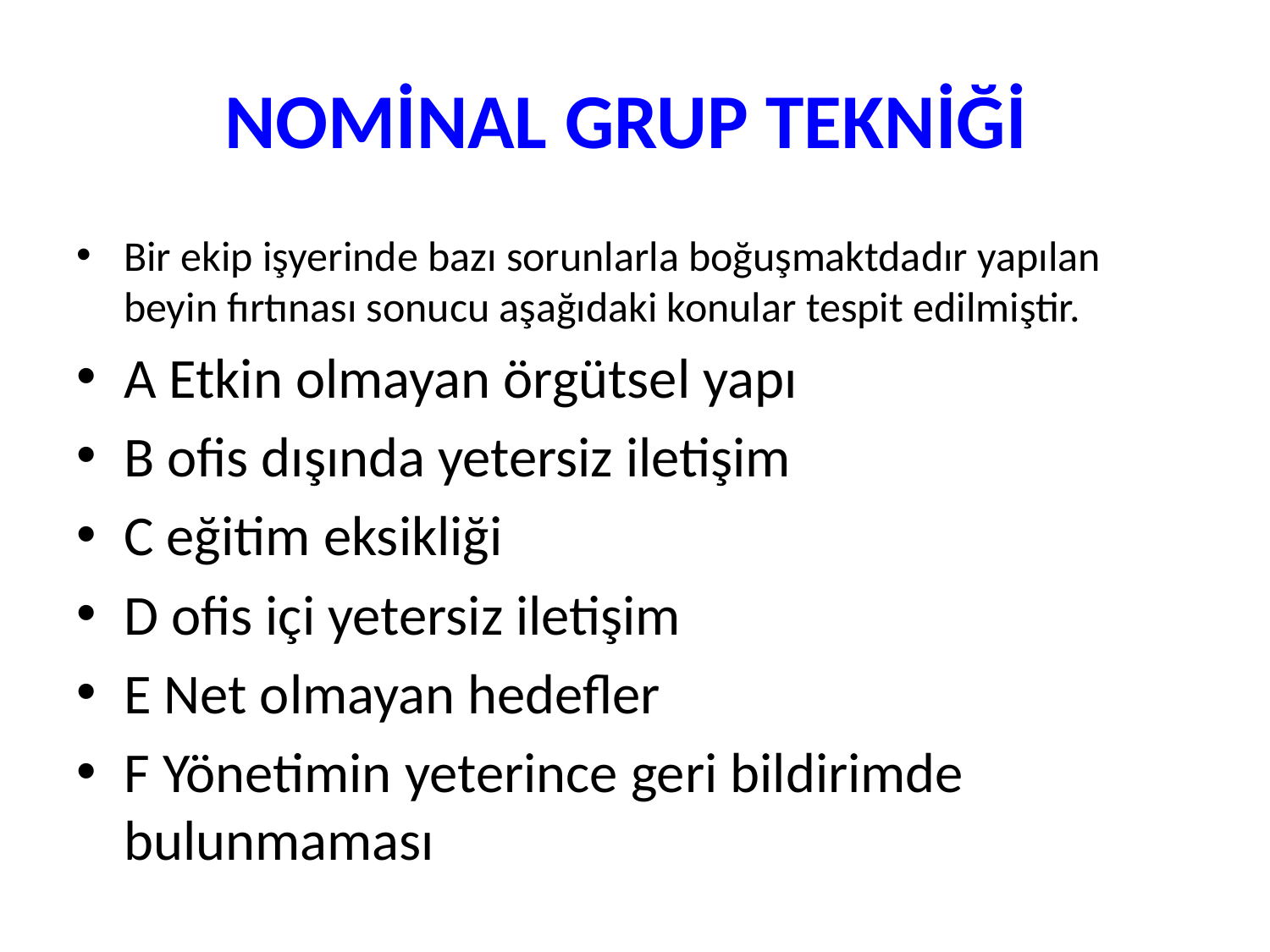

# NOMİNAL GRUP TEKNİĞİ
Bir ekip işyerinde bazı sorunlarla boğuşmaktdadır yapılan beyin fırtınası sonucu aşağıdaki konular tespit edilmiştir.
A Etkin olmayan örgütsel yapı
B ofis dışında yetersiz iletişim
C eğitim eksikliği
D ofis içi yetersiz iletişim
E Net olmayan hedefler
F Yönetimin yeterince geri bildirimde bulunmaması